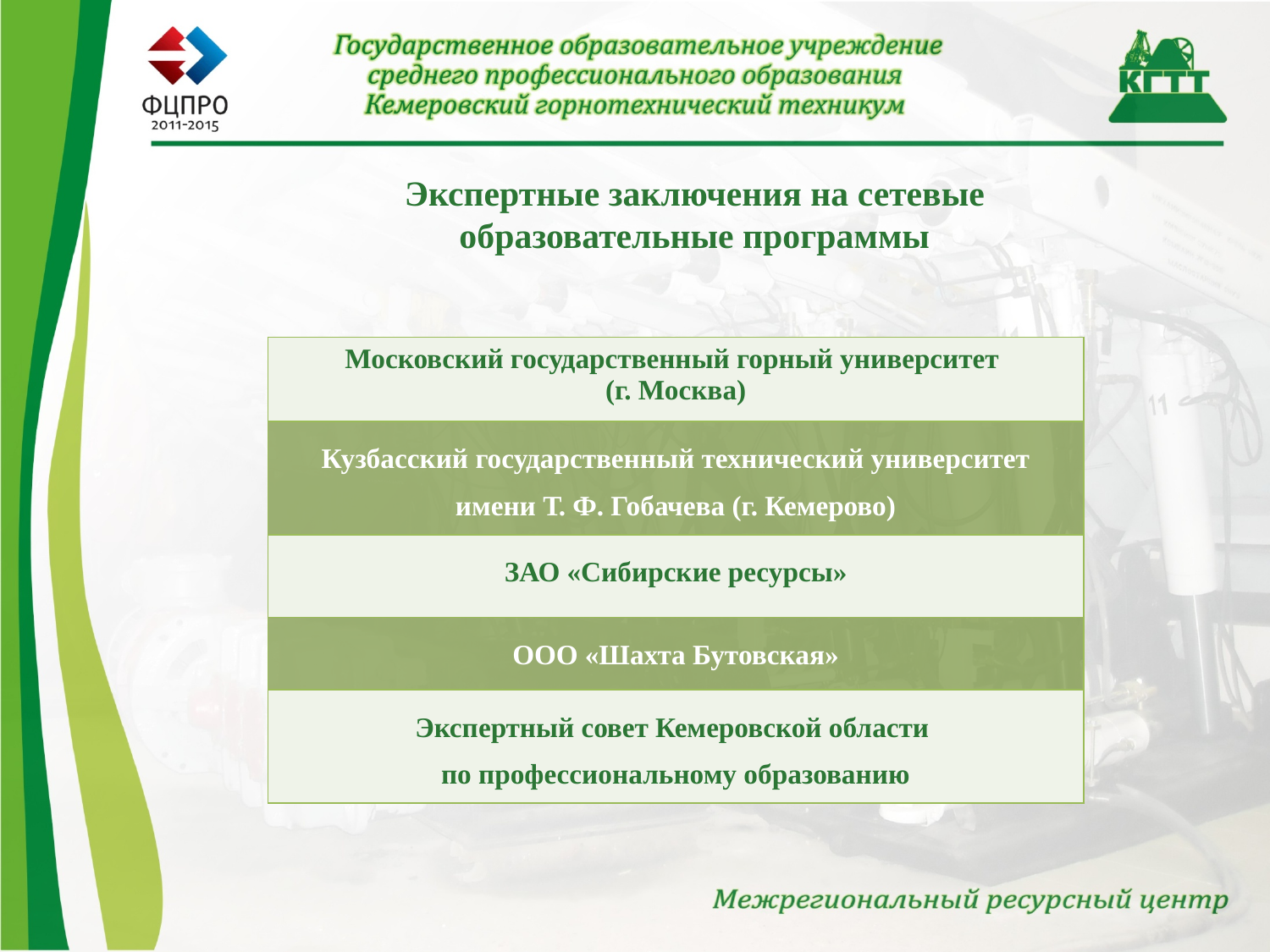

# Экспертные заключения на сетевые образовательные программы
| Московский государственный горный университет (г. Москва) |
| --- |
| Кузбасский государственный технический университет имени Т. Ф. Гобачева (г. Кемерово) |
| ЗАО «Сибирские ресурсы» |
| ООО «Шахта Бутовская» |
| Экспертный совет Кемеровской области по профессиональному образованию |